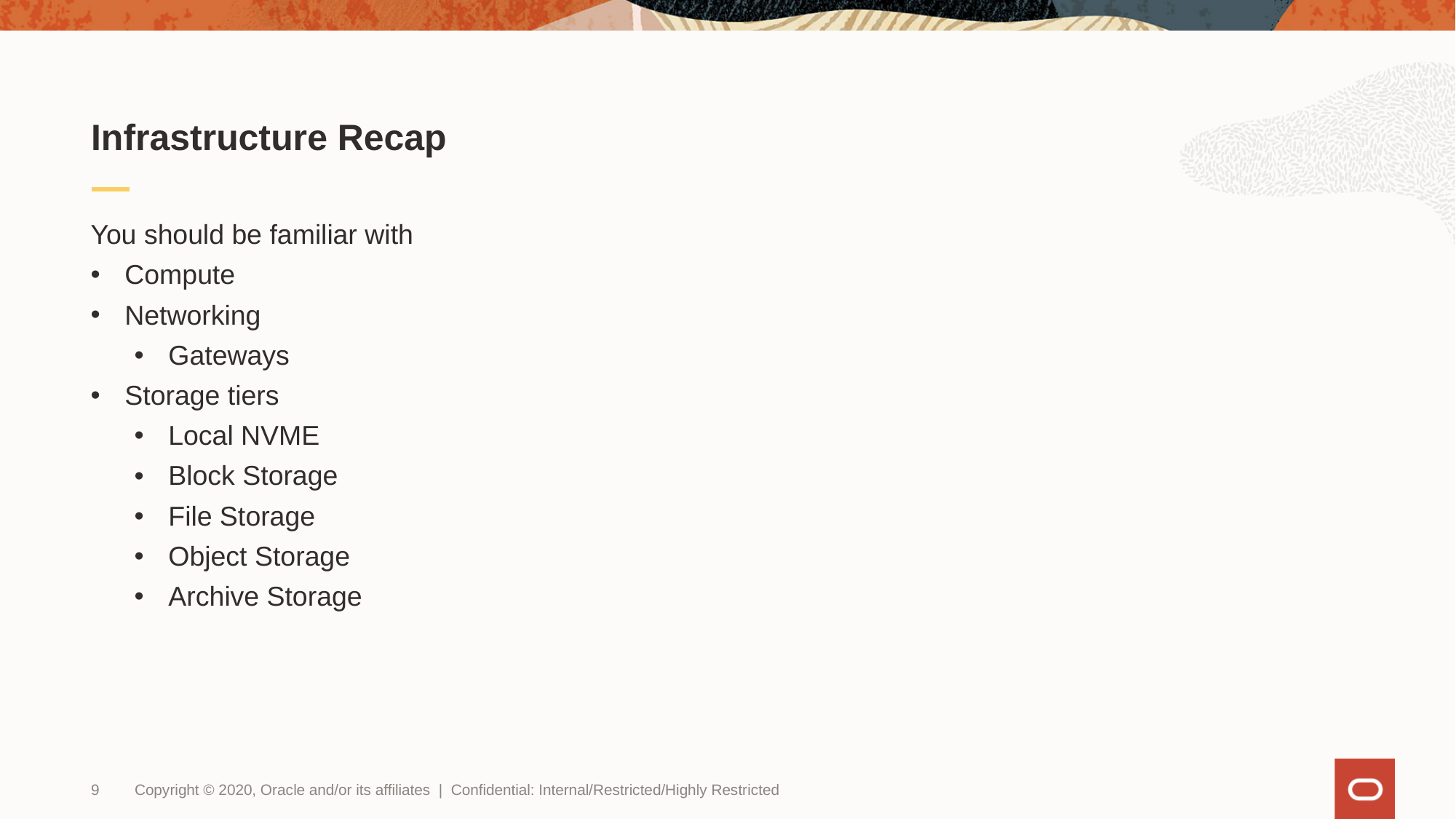

# Infrastructure Recap
You should be familiar with
Compute
Networking
Gateways
Storage tiers
Local NVME
Block Storage
File Storage
Object Storage
Archive Storage
9
Copyright © 2020, Oracle and/or its affiliates  |  Confidential: Internal/Restricted/Highly Restricted